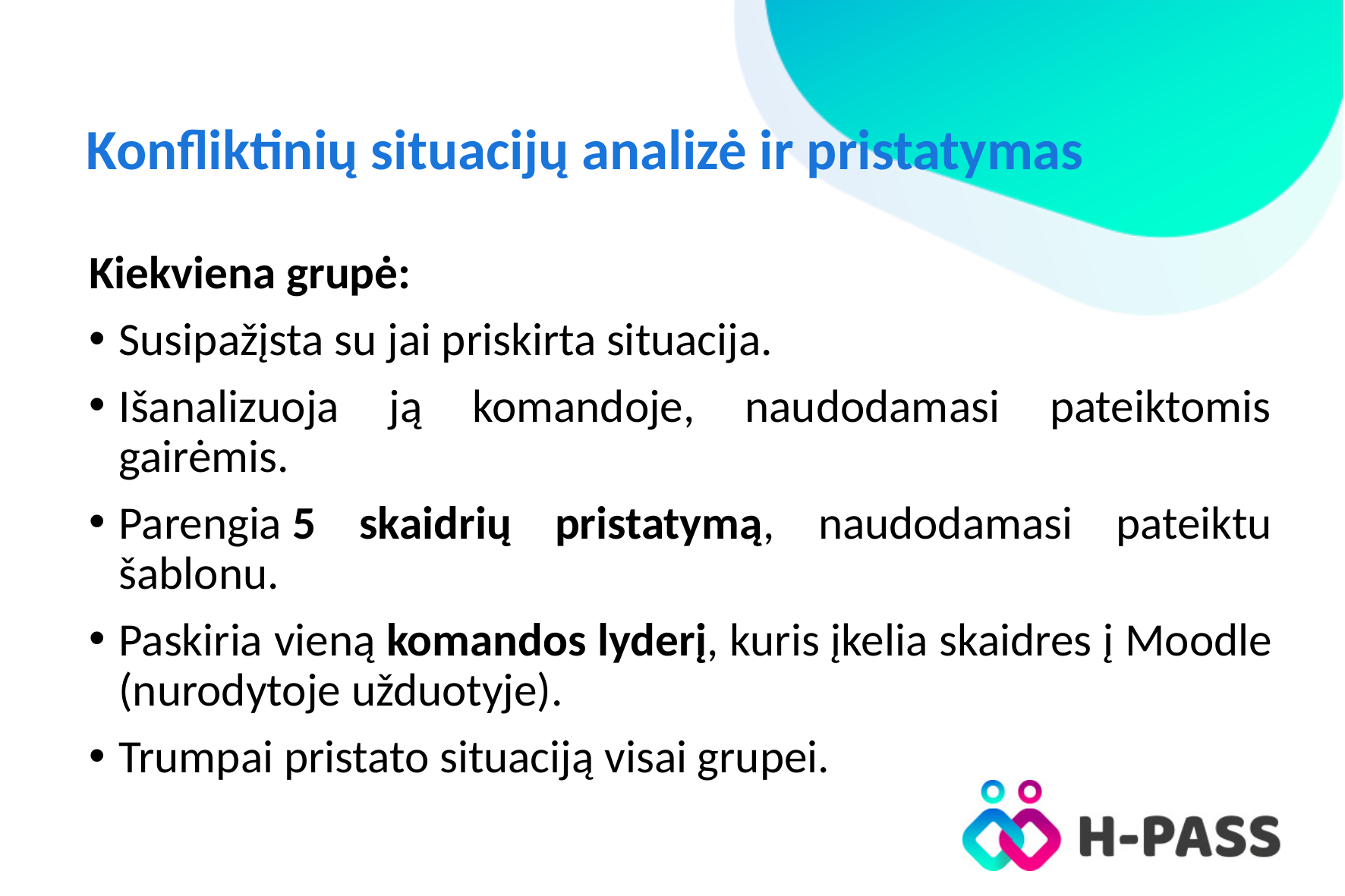

# Konfliktinių situacijų analizė ir pristatymas
Kiekviena grupė:
Susipažįsta su jai priskirta situacija.
Išanalizuoja ją komandoje, naudodamasi pateiktomis gairėmis.
Parengia 5 skaidrių pristatymą, naudodamasi pateiktu šablonu.
Paskiria vieną komandos lyderį, kuris įkelia skaidres į Moodle (nurodytoje užduotyje).
Trumpai pristato situaciją visai grupei.